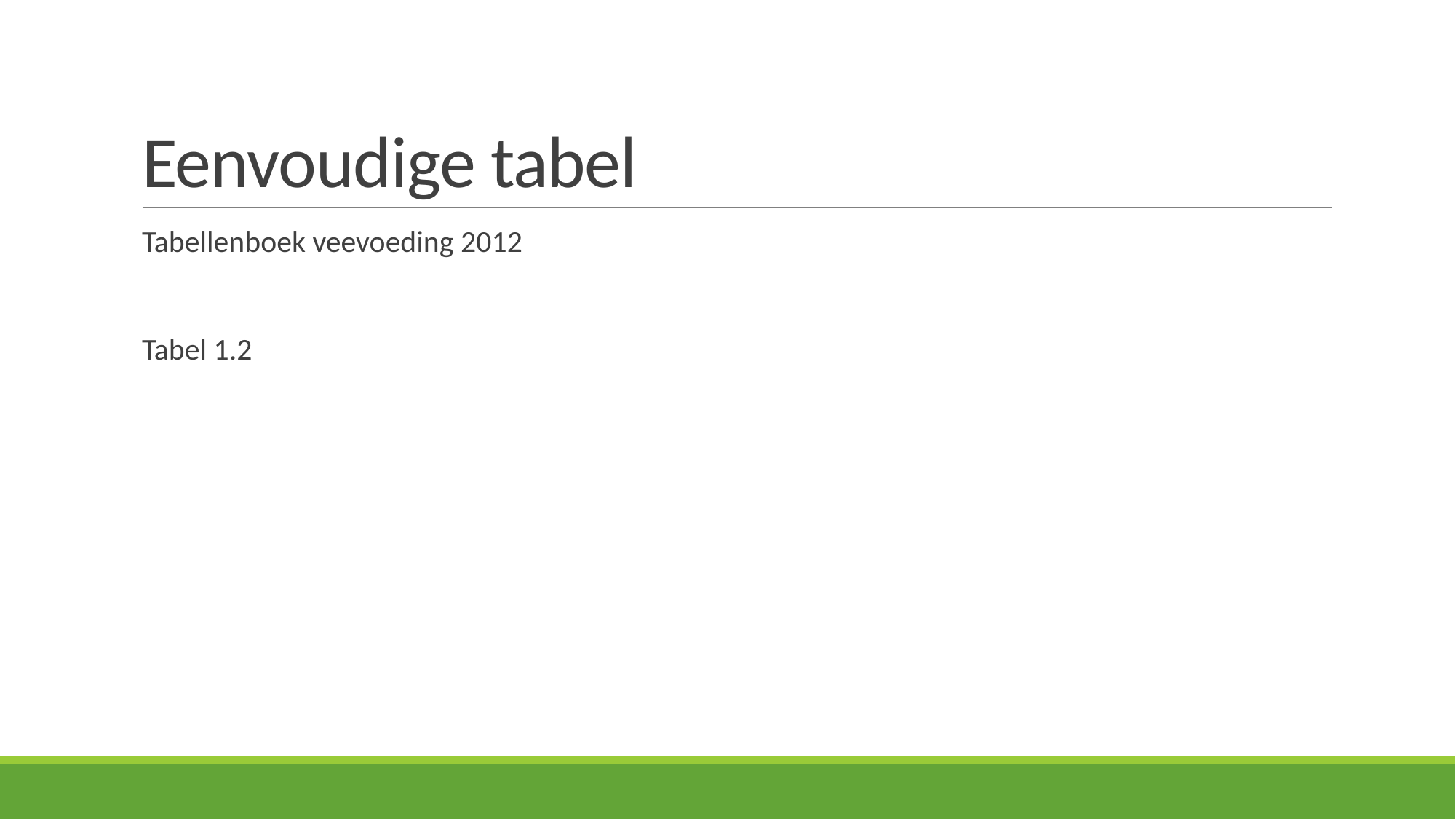

# Eenvoudige tabel
Tabellenboek veevoeding 2012

Tabel 1.2